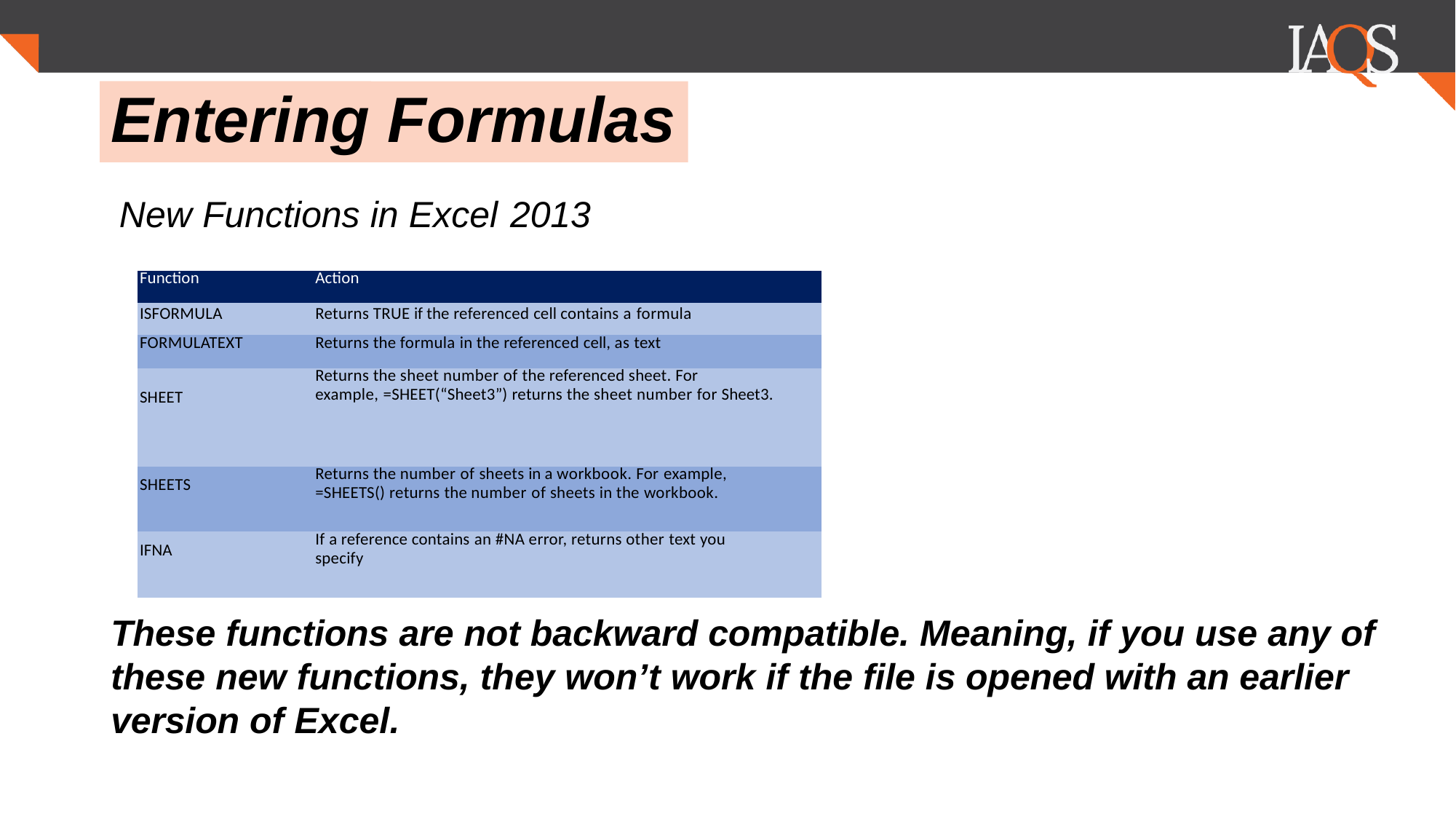

.
# Entering Formulas

New Functions in Excel 2013

| Function | Action |
| --- | --- |
| ISFORMULA | Returns TRUE if the referenced cell contains a formula |
| FORMULATEXT | Returns the formula in the referenced cell, as text |
| SHEET | Returns the sheet number of the referenced sheet. For example, =SHEET(“Sheet3”) returns the sheet number for Sheet3. |
| SHEETS | Returns the number of sheets in a workbook. For example, =SHEETS() returns the number of sheets in the workbook. |
| IFNA | If a reference contains an #NA error, returns other text you specify |
These functions are not backward compatible. Meaning, if you use any of these new functions, they won’t work if the file is opened with an earlier version of Excel.